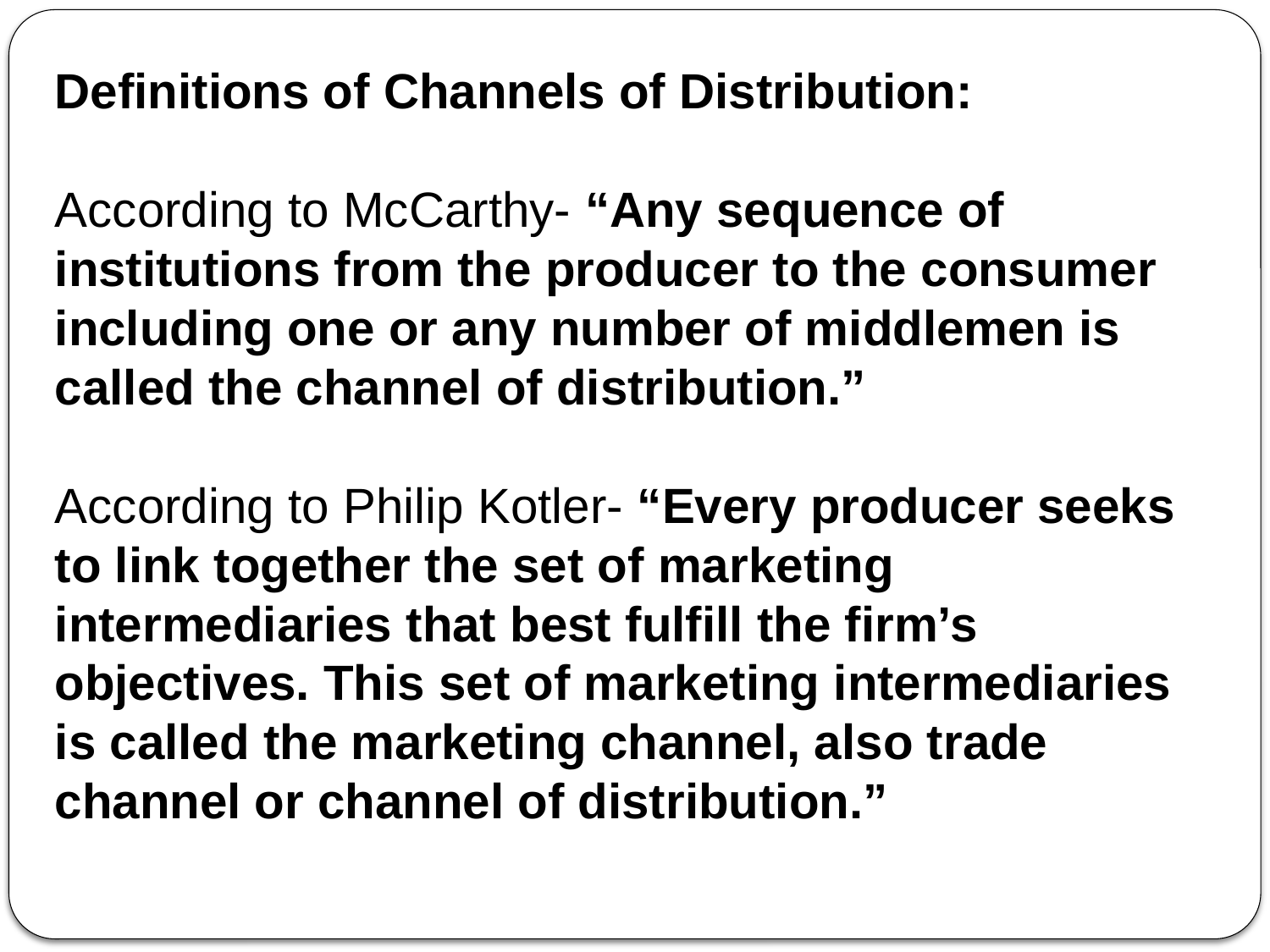

Definitions of Channels of Distribution:

According to McCarthy- “Any sequence of institutions from the producer to the consumer including one or any number of middlemen is called the channel of distribution.”

According to Philip Kotler- “Every producer seeks to link together the set of marketing intermediaries that best fulfill the firm’s objectives. This set of marketing intermediaries is called the marketing channel, also trade channel or channel of distribution.”